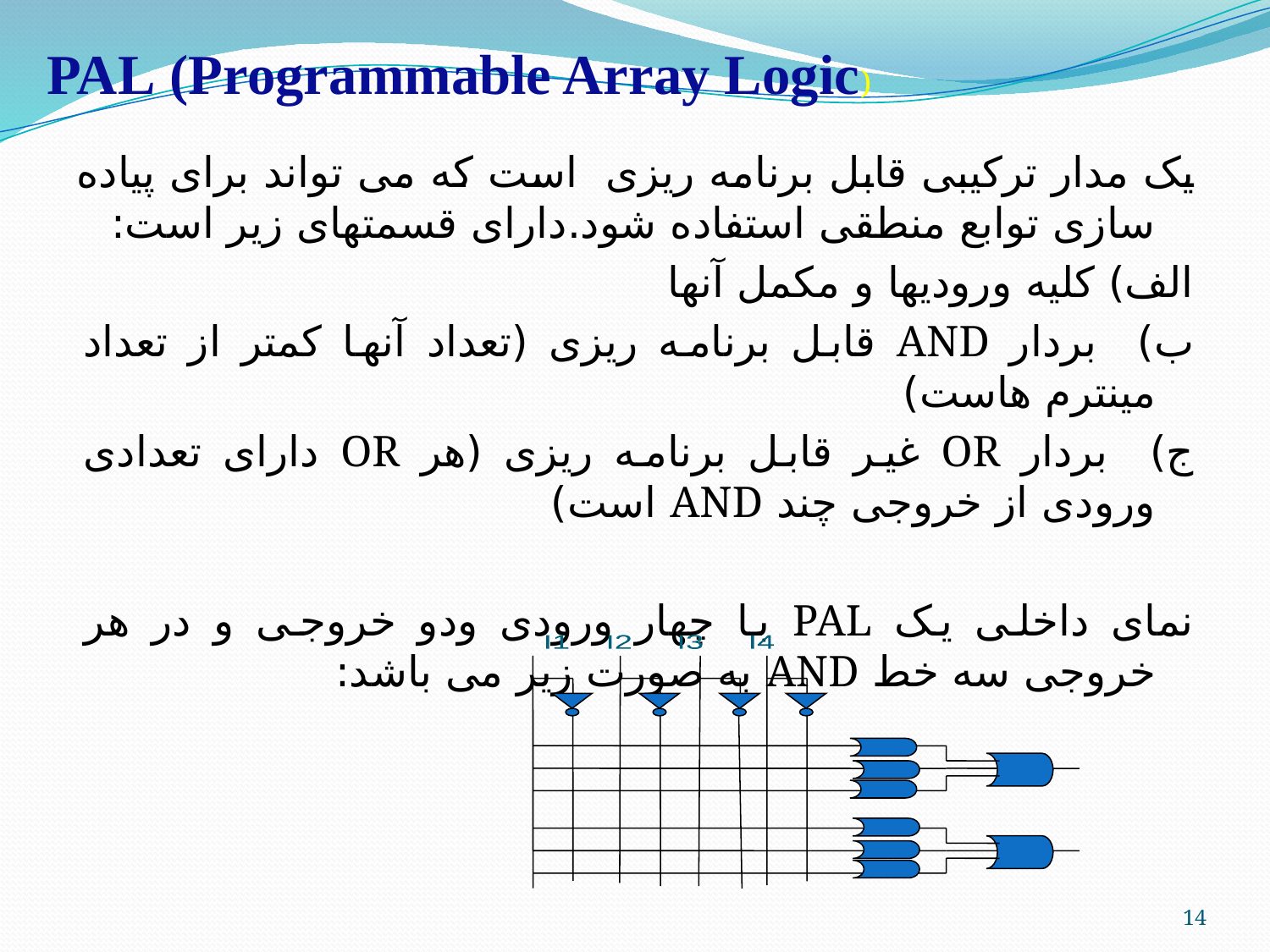

PAL (Programmable Array Logic)
یک مدار ترکیبی قابل برنامه ریزی  است که می تواند برای پیاده سازی توابع منطقی استفاده شود.دارای قسمتهای زیر است:
الف) کلیه ورودیها و مکمل آنها
ب)  بردار AND قابل برنامه ریزی (تعداد آنها کمتر از تعداد مینترم هاست)
ج)  بردار OR غیر قابل برنامه ریزی (هر OR دارای تعدادی ورودی از خروجی چند AND است)

نمای داخلی یک PAL با چهار ورودی ودو خروجی و در هر خروجی سه خط AND به صورت زیر می باشد:

I1    I2     I3     I4

14